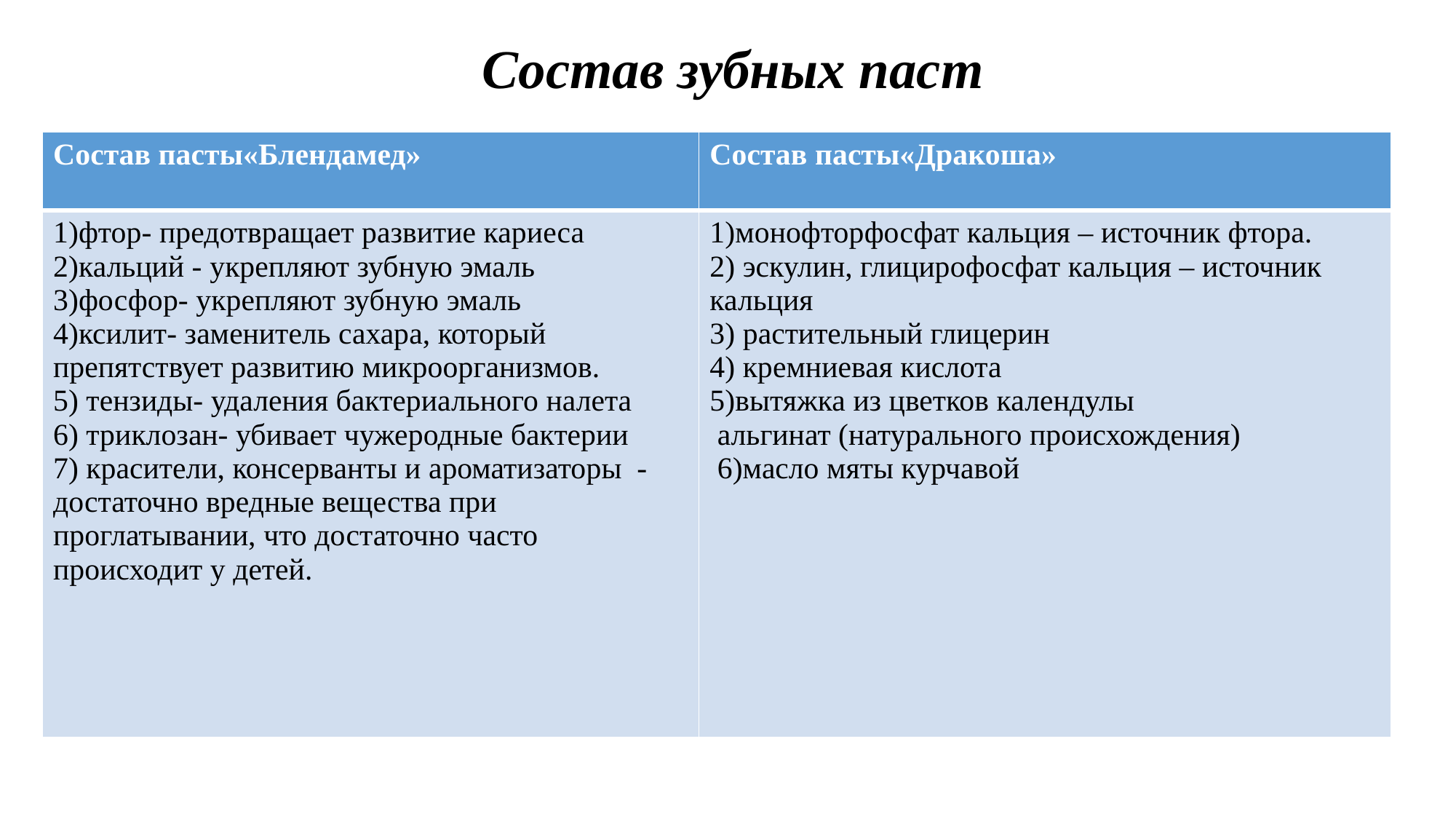

# Состав зубных паст
| Состав пасты«Блендамед» | Состав пасты«Дракоша» |
| --- | --- |
| 1)фтор- предотвращает развитие кариеса 2)кальций - укрепляют зубную эмаль 3)фосфор- укрепляют зубную эмаль 4)ксилит- заменитель сахара, который препятствует развитию микроорганизмов. 5) тензиды- удаления бактериального налета 6) триклозан- убивает чужеродные бактерии 7) красители, консерванты и ароматизаторы - достаточно вредные вещества при проглатывании, что достаточно часто происходит у детей. | 1)монофторфосфат кальция – источник фтора. 2) эскулин, глицирофосфат кальция – источник кальция 3) растительный глицерин 4) кремниевая кислота 5)вытяжка из цветков календулы альгинат (натурального происхождения) 6)масло мяты курчавой |